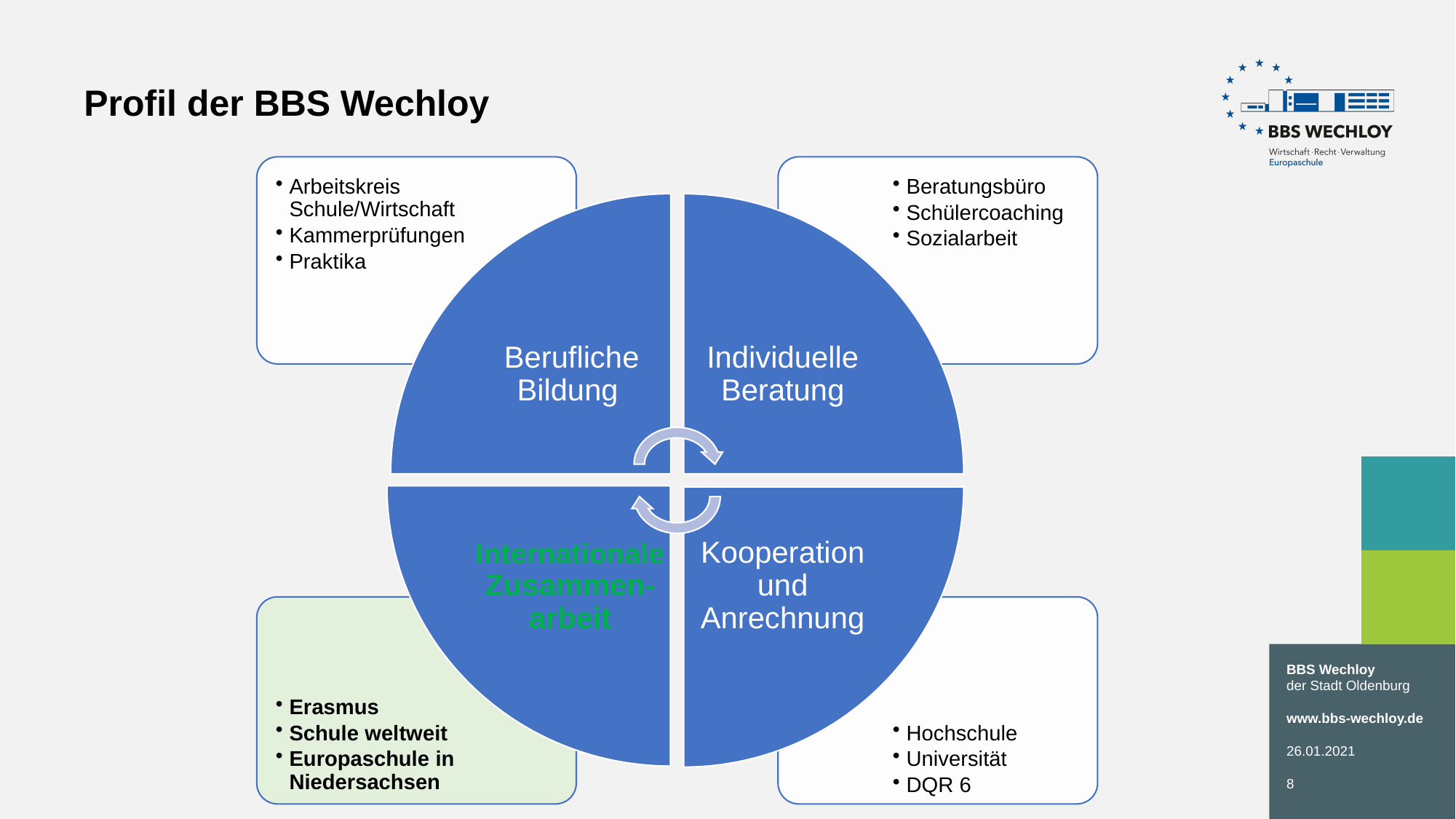

# Profil der BBS Wechloy

Hochschule
Universität
DQR 6

Erasmus
Schule weltweit
Europaschule in Niedersachsen
Beratungsbüro
Schülercoaching
Sozialarbeit
Arbeitskreis Schule/Wirtschaft
Kammerprüfungen
Praktika
Berufliche Bildung
Individuelle Beratung
Kooperation und Anrechnung
Internationale Zusammen-arbeit
BBS Wechloy
der Stadt Oldenburg

www.bbs-wechloy.de

26.01.2021

8